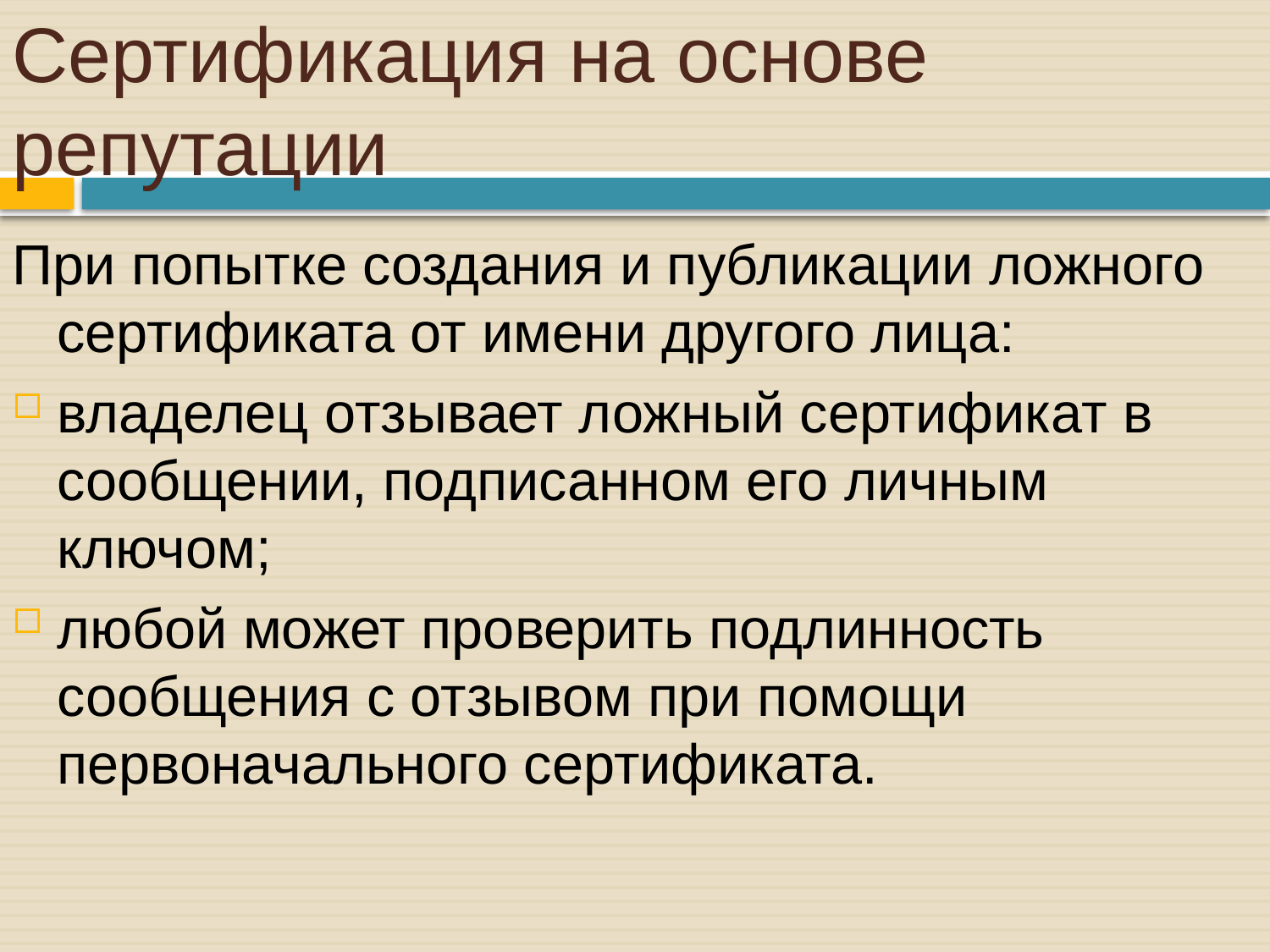

# Сертификация на основе репутации
При попытке создания и публикации ложного сертификата от имени другого лица:
владелец отзывает ложный сертификат в сообщении, подписанном его личным ключом;
любой может проверить подлинность сообщения с отзывом при помощи первоначального сертификата.